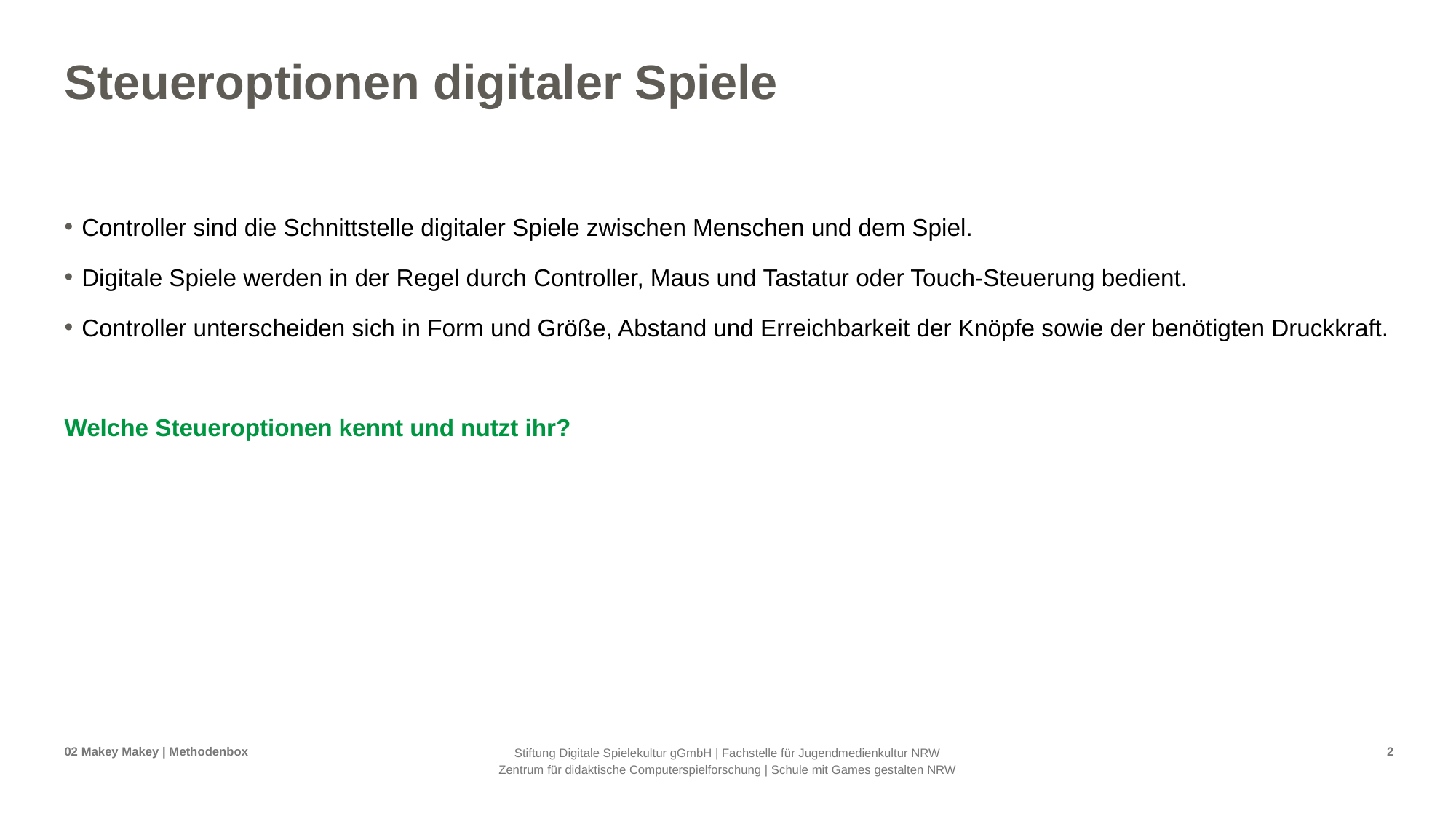

# Steueroptionen digitaler Spiele
Controller sind die Schnittstelle digitaler Spiele zwischen Menschen und dem Spiel.
Digitale Spiele werden in der Regel durch Controller, Maus und Tastatur oder Touch-Steuerung bedient.
Controller unterscheiden sich in Form und Größe, Abstand und Erreichbarkeit der Knöpfe sowie der benötigten Druckkraft.

Welche Steueroptionen kennt und nutzt ihr?

02 Makey Makey | Methodenbox
2